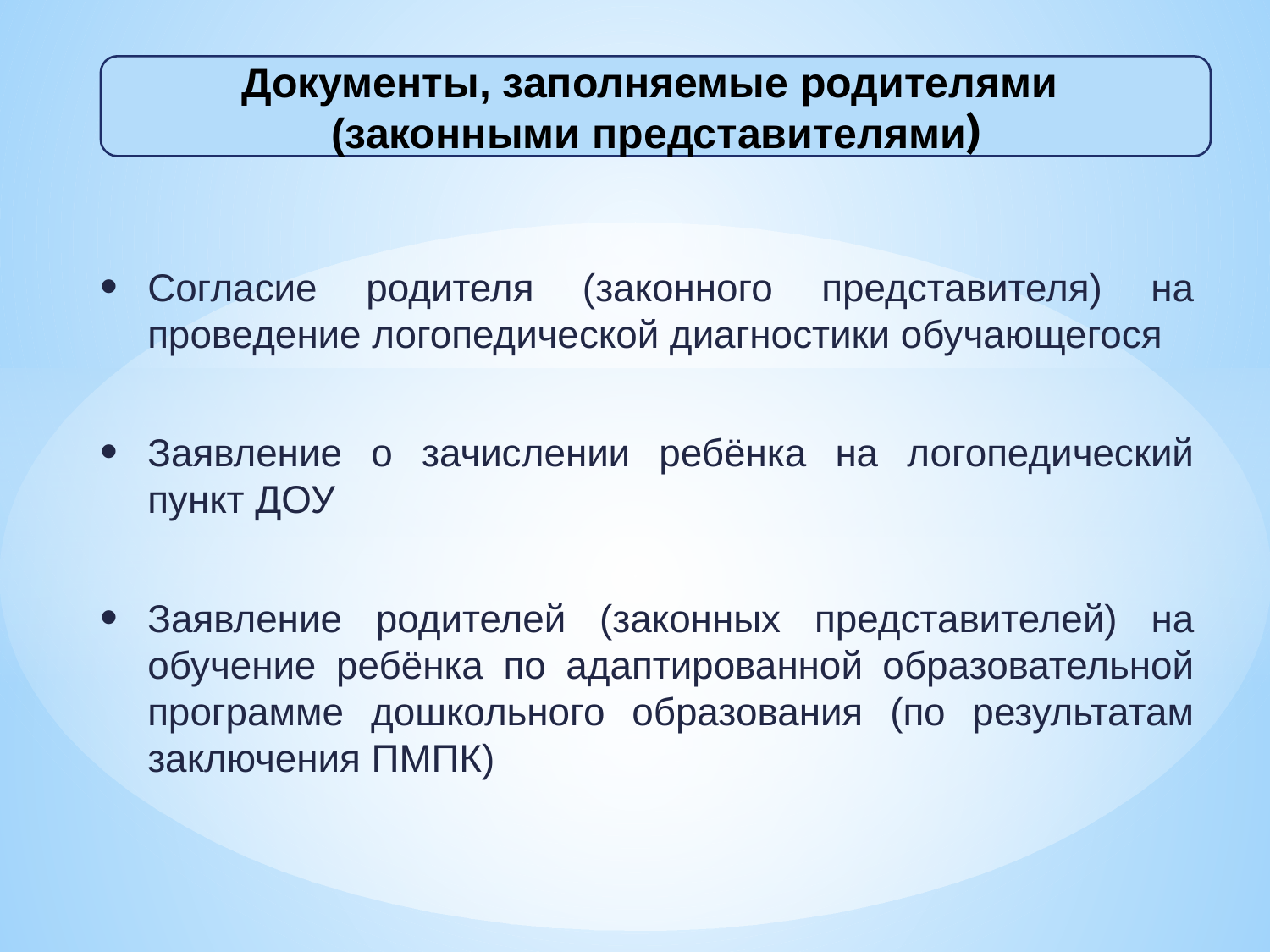

Документы, заполняемые родителями
(законными представителями)
Согласие родителя (законного представителя) на проведение логопедической диагностики обучающегося

Заявление о зачислении ребёнка на логопедический пункт ДОУ

Заявление родителей (законных представителей) на обучение ребёнка по адаптированной образовательной программе дошкольного образования (по результатам заключения ПМПК)